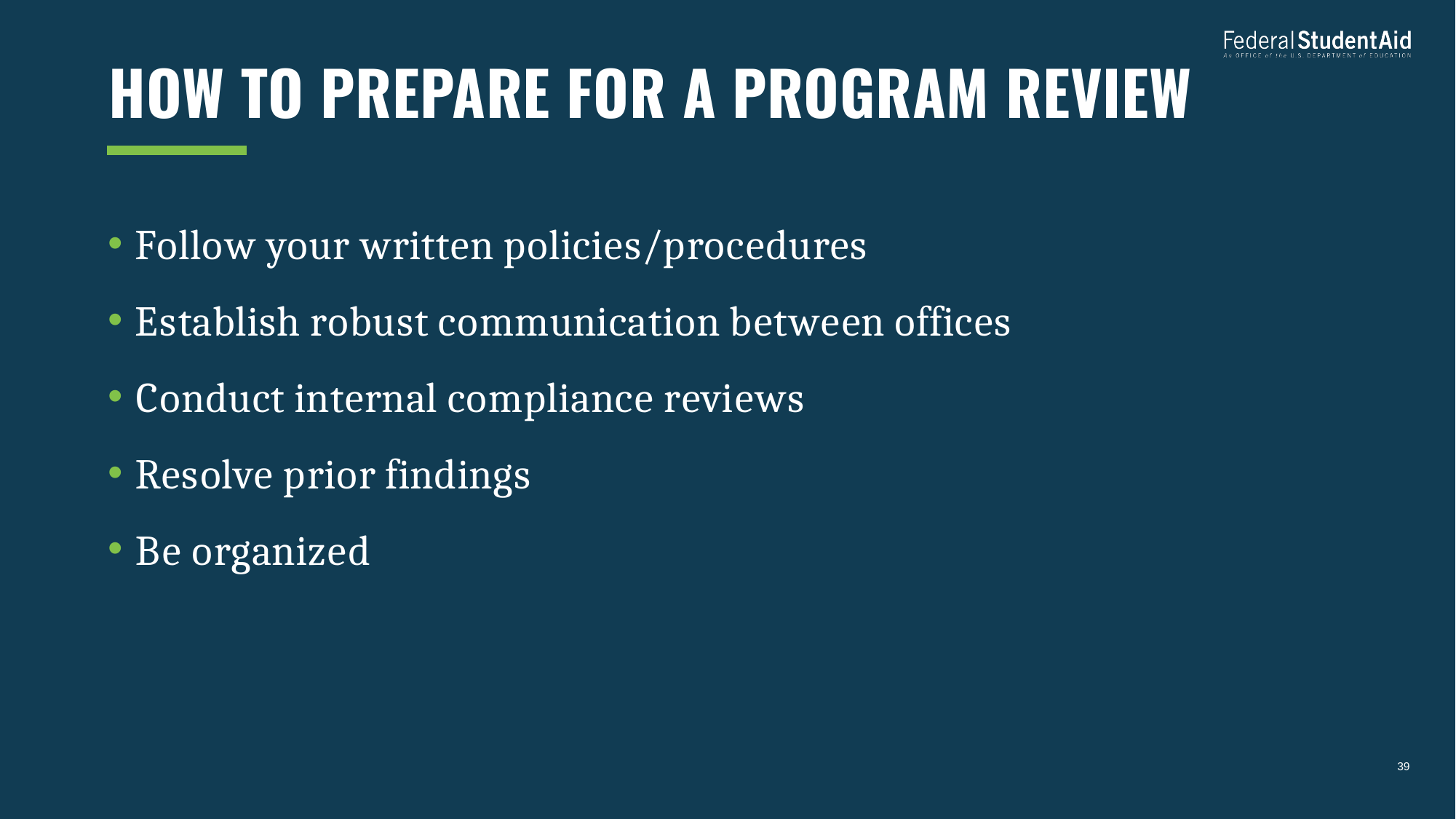

# How to prepare for A program review
Follow your written policies/procedures
Establish robust communication between offices
Conduct internal compliance reviews
Resolve prior findings
Be organized
39